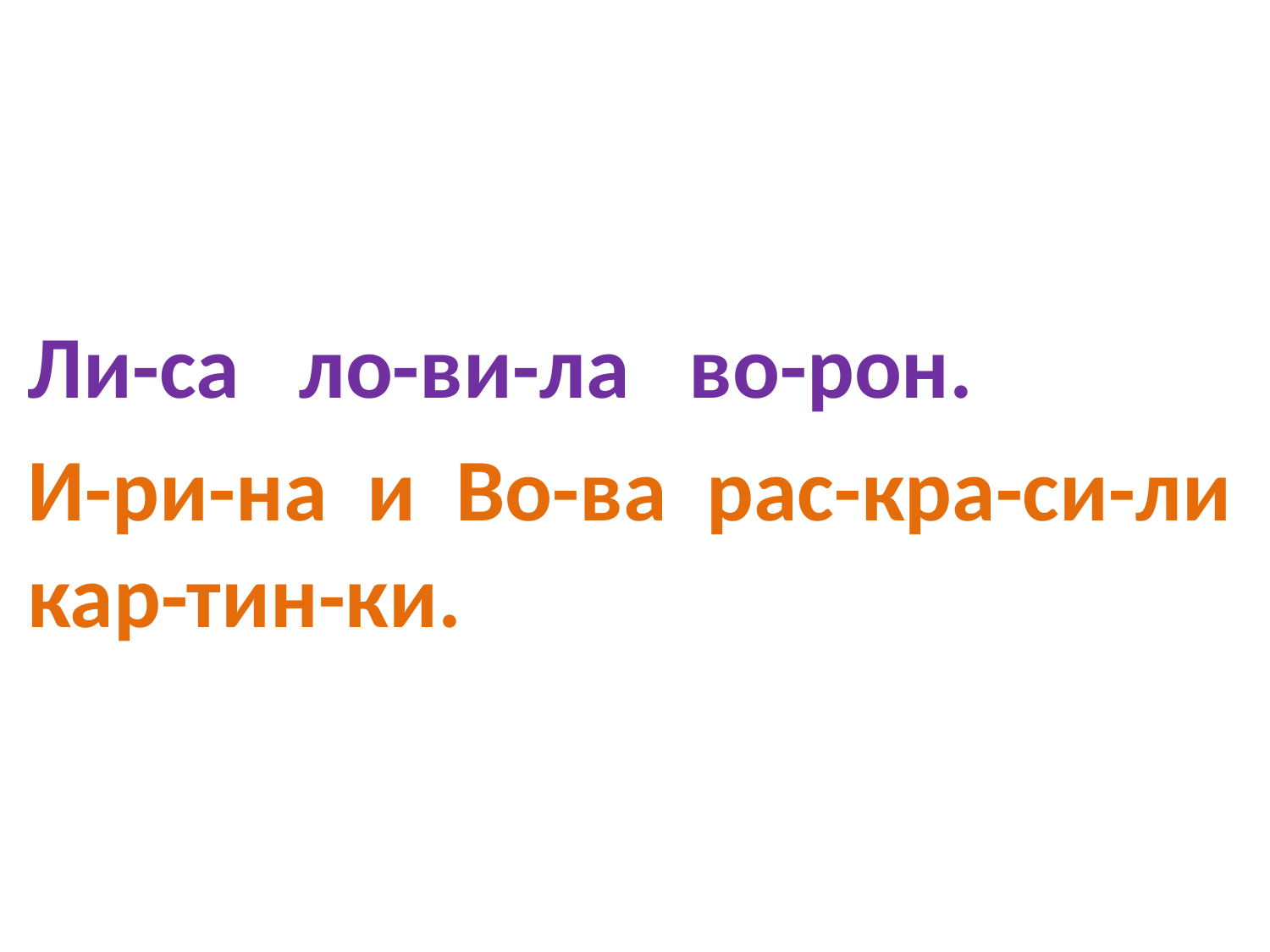

#

Ли-са   ло-ви-ла   во-рон.
И-ри-на  и  Во-ва  рас-кра-си-ли кар-тин-ки.